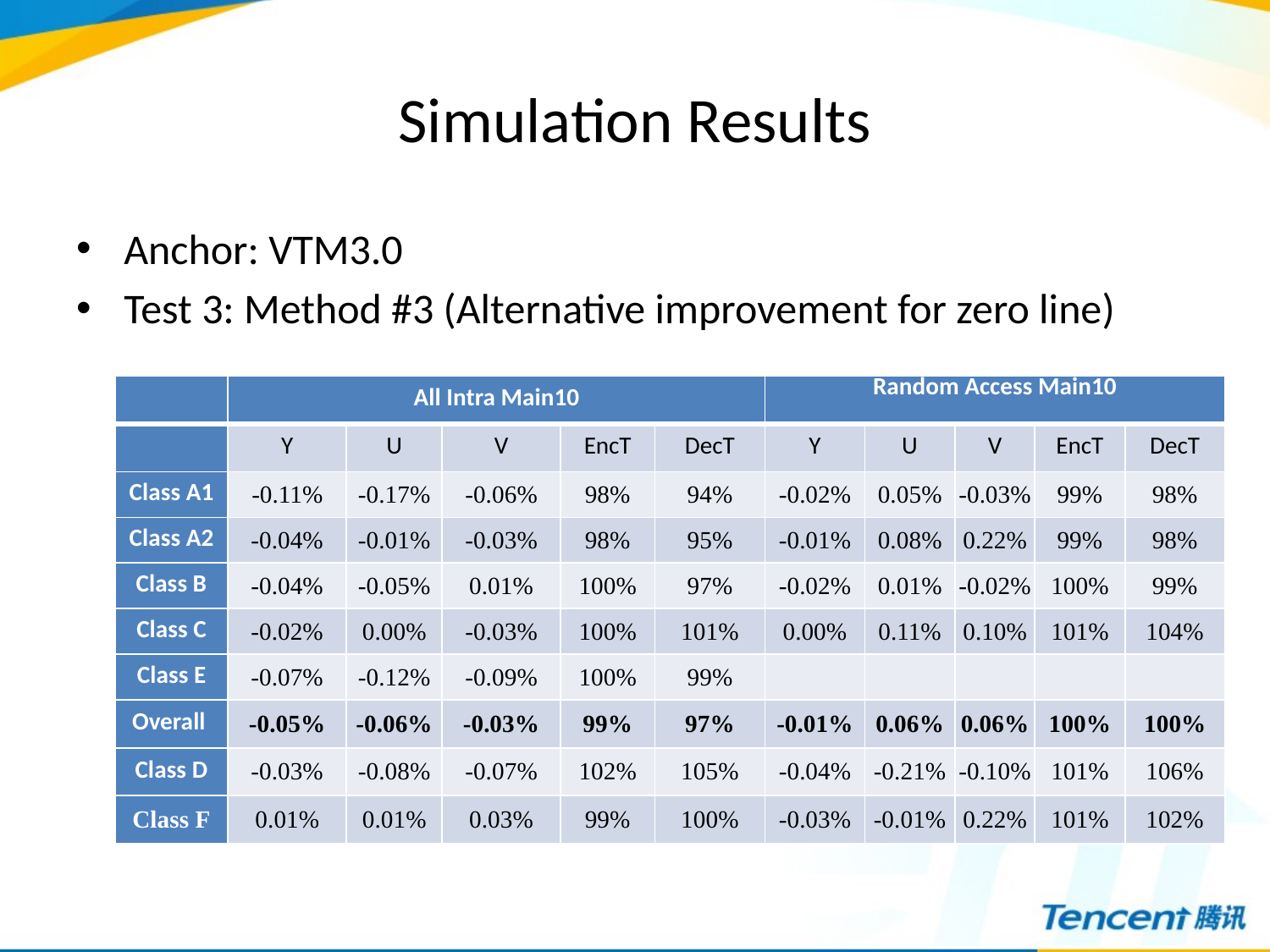

# Simulation Results
Anchor: VTM3.0
Test 3: Method #3 (Alternative improvement for zero line)

|  | All Intra Main10 |  |  |  |  | Random Access Main10 |  |  |  |  |
| --- | --- | --- | --- | --- | --- | --- | --- | --- | --- | --- |
|  | Y | U | V | EncT | DecT | Y | U | V | EncT | DecT |
| Class A1 | -0.11% | -0.17% | -0.06% | 98% | 94% | -0.02% | 0.05% | -0.03% | 99% | 98% |
| Class A2 | -0.04% | -0.01% | -0.03% | 98% | 95% | -0.01% | 0.08% | 0.22% | 99% | 98% |
| Class B | -0.04% | -0.05% | 0.01% | 100% | 97% | -0.02% | 0.01% | -0.02% | 100% | 99% |
| Class C | -0.02% | 0.00% | -0.03% | 100% | 101% | 0.00% | 0.11% | 0.10% | 101% | 104% |
| Class E | -0.07% | -0.12% | -0.09% | 100% | 99% |  |  |  |  |  |
| Overall | -0.05% | -0.06% | -0.03% | 99% | 97% | -0.01% | 0.06% | 0.06% | 100% | 100% |
| Class D | -0.03% | -0.08% | -0.07% | 102% | 105% | -0.04% | -0.21% | -0.10% | 101% | 106% |
| Class F | 0.01% | 0.01% | 0.03% | 99% | 100% | -0.03% | -0.01% | 0.22% | 101% | 102% |